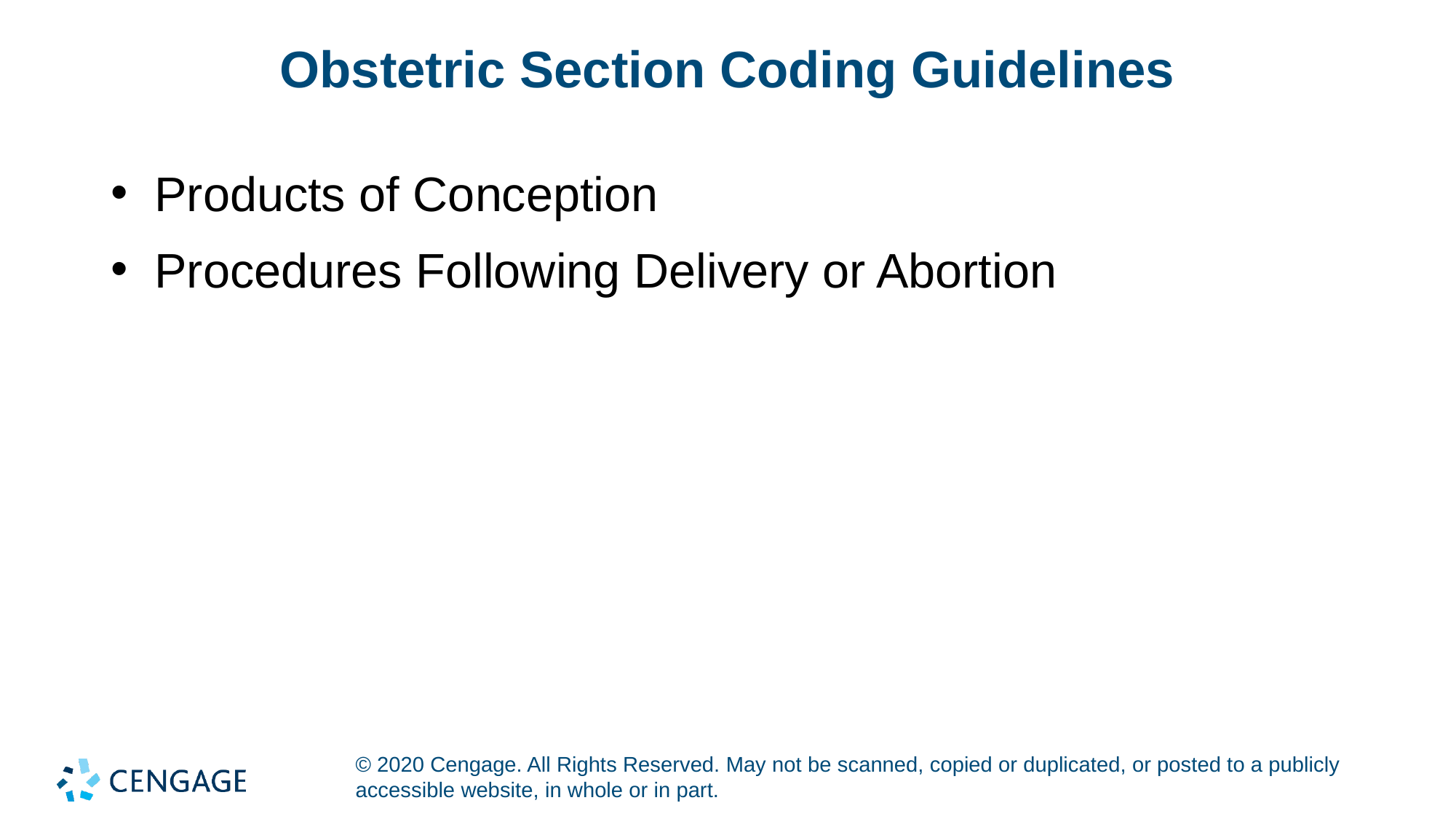

# Obstetric Section Coding Guidelines
Products of Conception
Procedures Following Delivery or Abortion